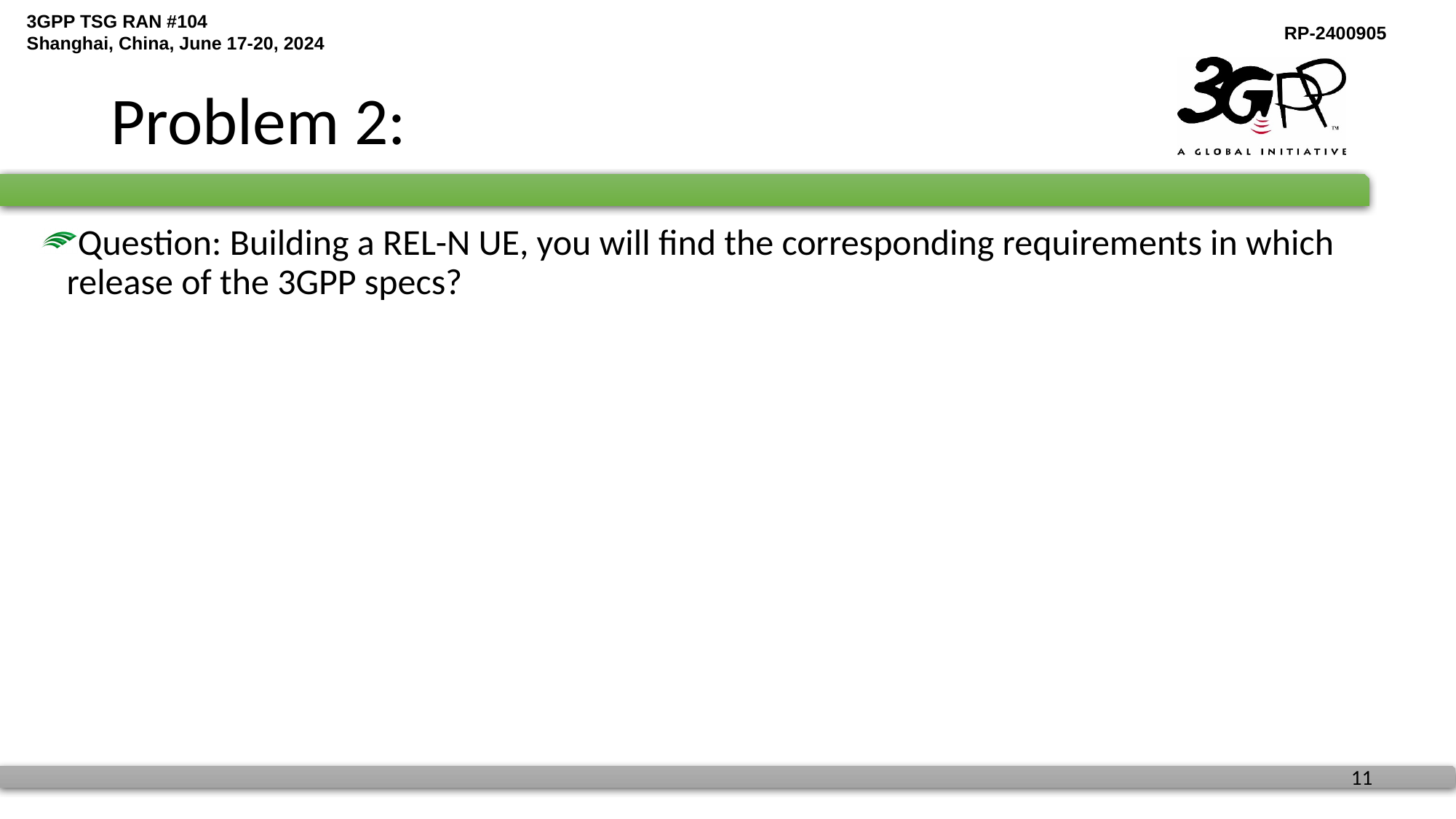

# Problem 2:
Question: Building a REL-N UE, you will find the corresponding requirements in which release of the 3GPP specs?